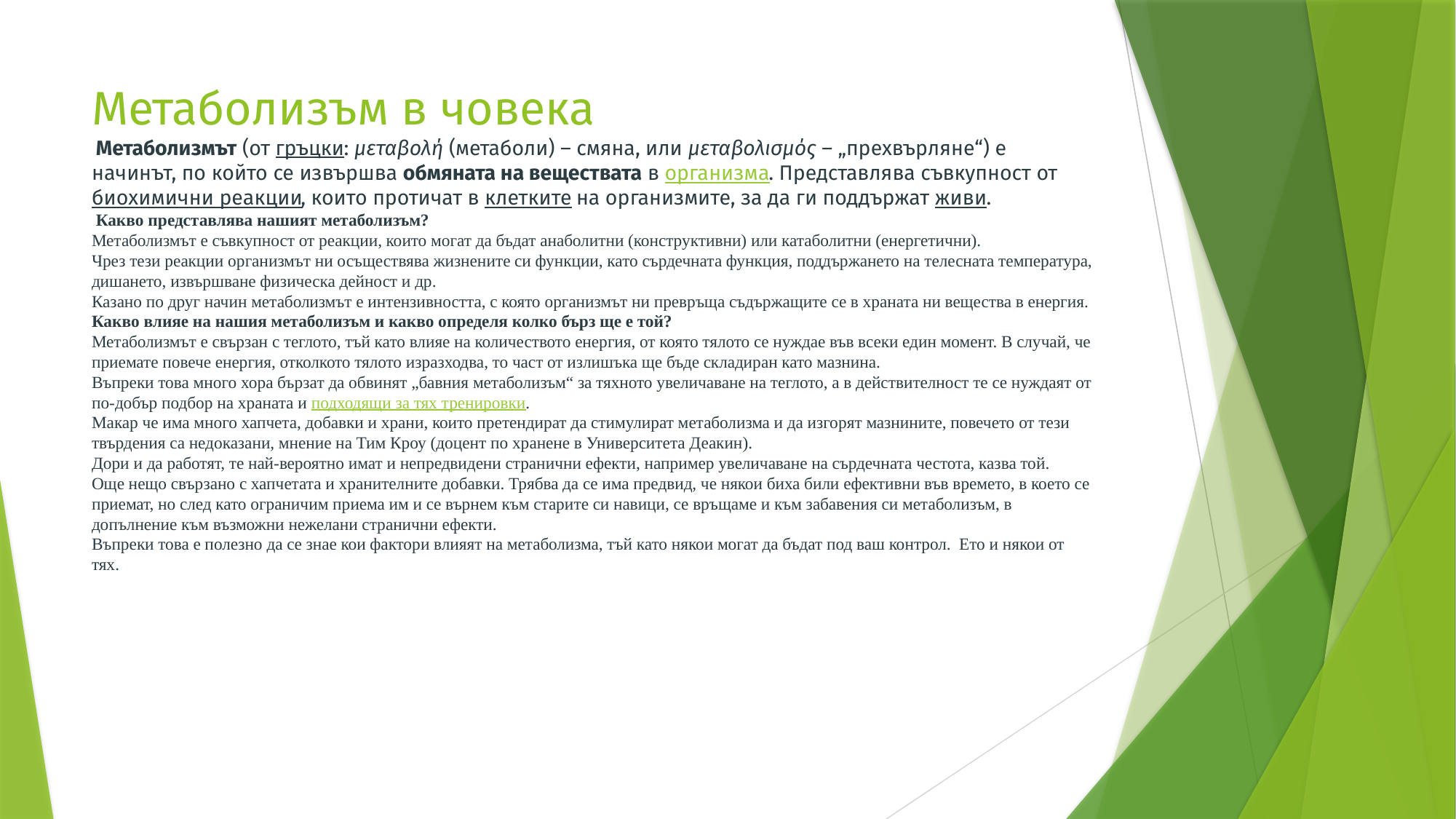

# Метаболизъм в човека Метаболизмът (от гръцки: μεταβολή (метаболи) – смяна, или μεταβολισμός – „прехвърляне“) е начинът, по който се извършва обмяната на веществата в организма. Представлява съвкупност от биохимични реакции, които протичат в клетките на организмите, за да ги поддържат живи.  Какво представлява нашият метаболизъм? Метаболизмът е съвкупност от реакции, които могат да бъдат анаболитни (конструктивни) или катаболитни (енергетични). Чрез тези реакции организмът ни осъществява жизнените си функции, като сърдечната функция, поддържането на телесната температура, дишането, извършване физическа дейност и др. Казано по друг начин метаболизмът е интензивността, с която организмът ни превръща съдържащите се в храната ни вещества в енергия. Какво влияе на нашия метаболизъм и какво определя колко бърз ще е той? Метаболизмът е свързан с теглото, тъй като влияе на количеството енергия, от която тялото се нуждае във всеки един момент. В случай, че приемате повече енергия, отколкото тялото изразходва, то част от излишъка ще бъде складиран като мазнина. Въпреки това много хора бързат да обвинят „бавния метаболизъм“ за тяхното увеличаване на теглото, а в действителност те се нуждаят от по-добър подбор на храната и подходящи за тях тренировки. Макар че има много хапчета, добавки и храни, които претендират да стимулират метаболизма и да изгорят мазнините, повечето от тези твърдения са недоказани, мнение на Тим Кроу (доцент по хранене в Университета Деакин). Дори и да работят, те най-вероятно имат и непредвидени странични ефекти, например увеличаване на сърдечната честота, казва той. Още нещо свързано с хапчетата и хранителните добавки. Трябва да се има предвид, че някои биха били ефективни във времето, в което се приемат, но след като ограничим приема им и се върнем към старите си навици, се връщаме и към забавения си метаболизъм, в допълнение към възможни нежелани странични ефекти. Въпреки това е полезно да се знае кои фактори влияят на метаболизма, тъй като някои могат да бъдат под ваш контрол.  Ето и някои от тях.